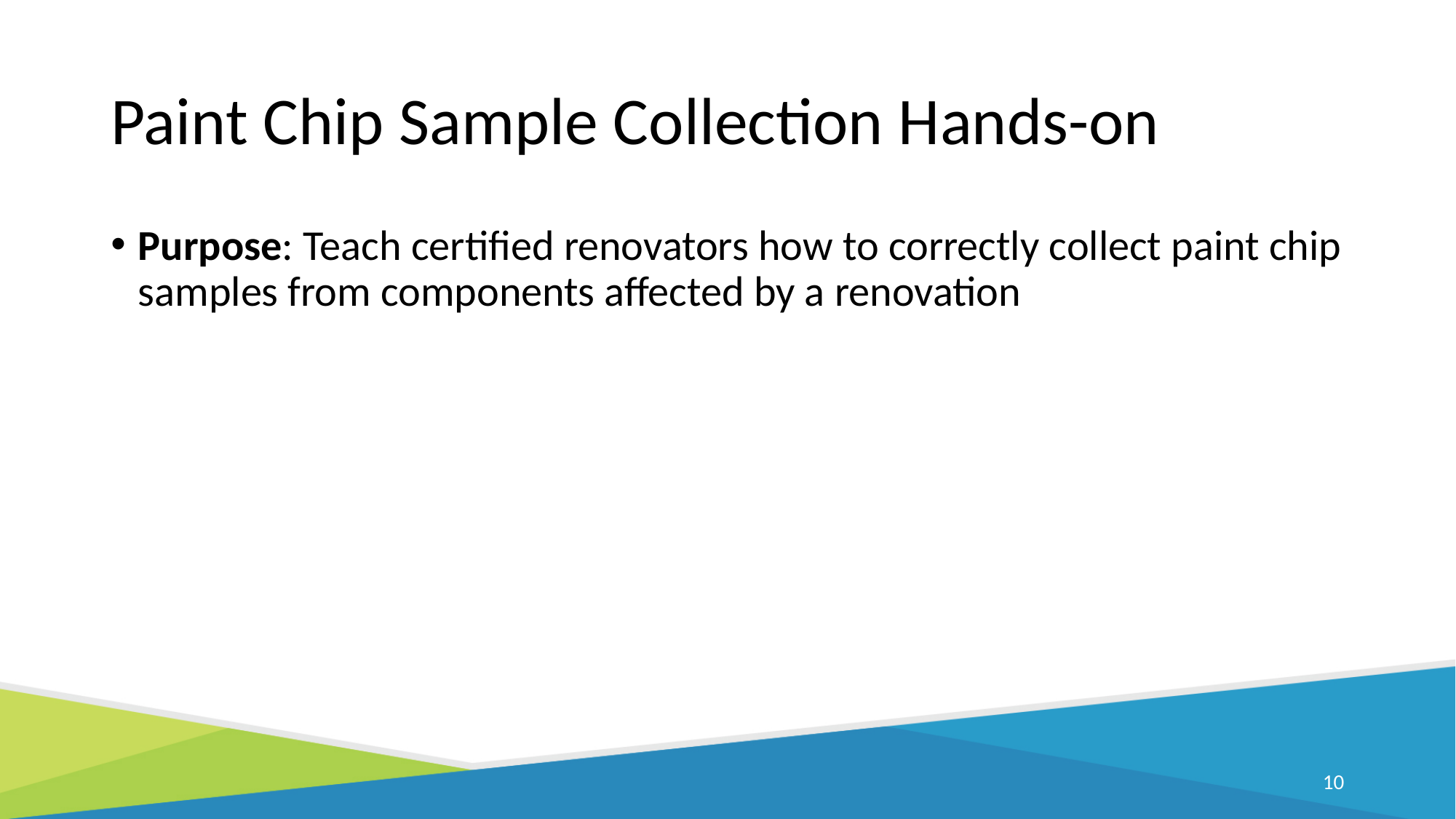

# Paint Chip Sample Collection Hands-on
Purpose: Teach certified renovators how to correctly collect paint chip samples from components affected by a renovation

10